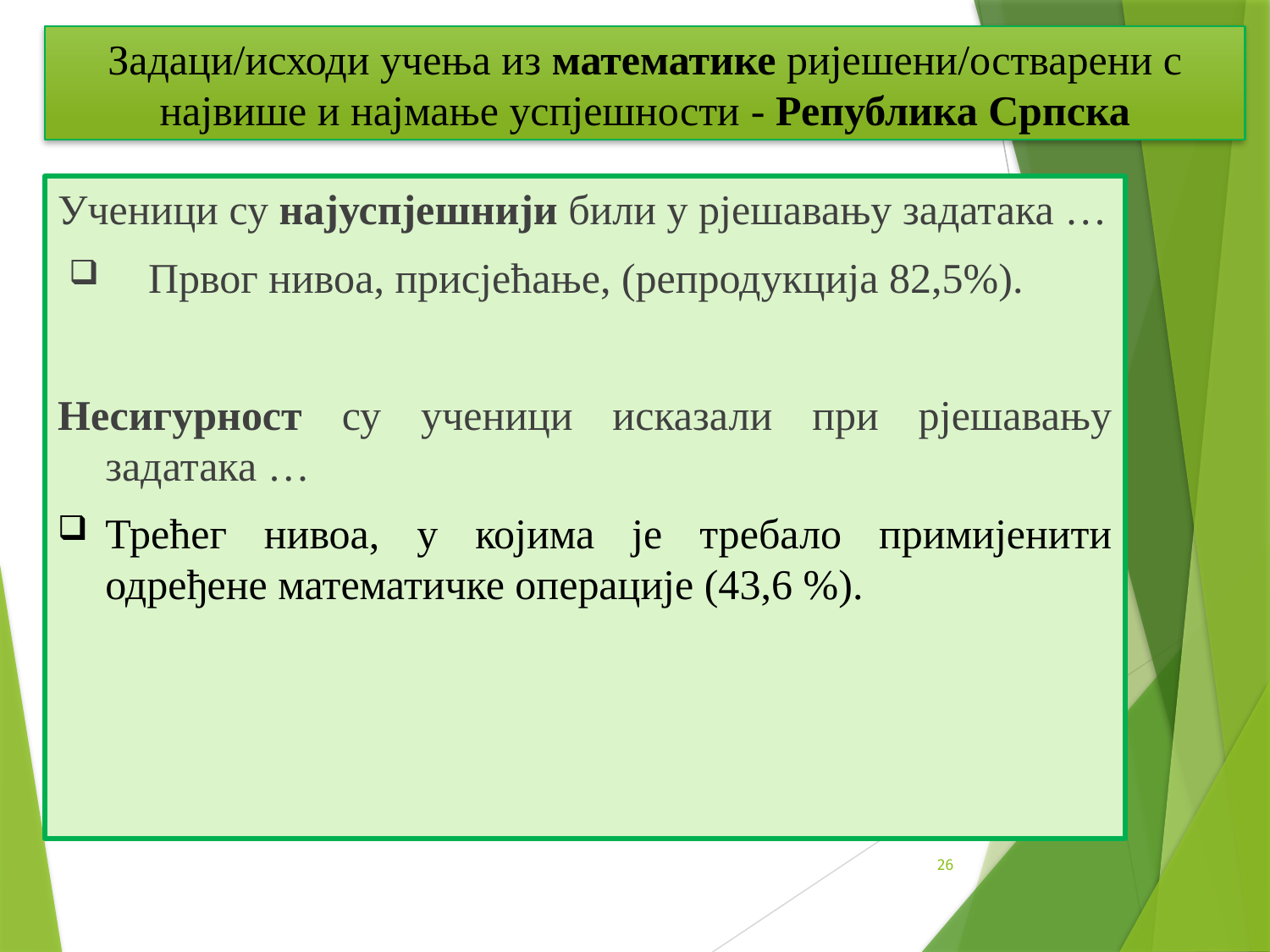

# Задаци/исходи учења из математике ријешени/остварени с највише и најмање успјешности - Република Српска
Ученици су најуспјешнији били у рјешавању задатака …
Првог нивоа, присјећање, (репродукција 82,5%).

Несигурност су ученици исказали при рјешавању задатака …
Трећег нивоа, у којима је требало примијенити одређене математичке операције (43,6 %).

26